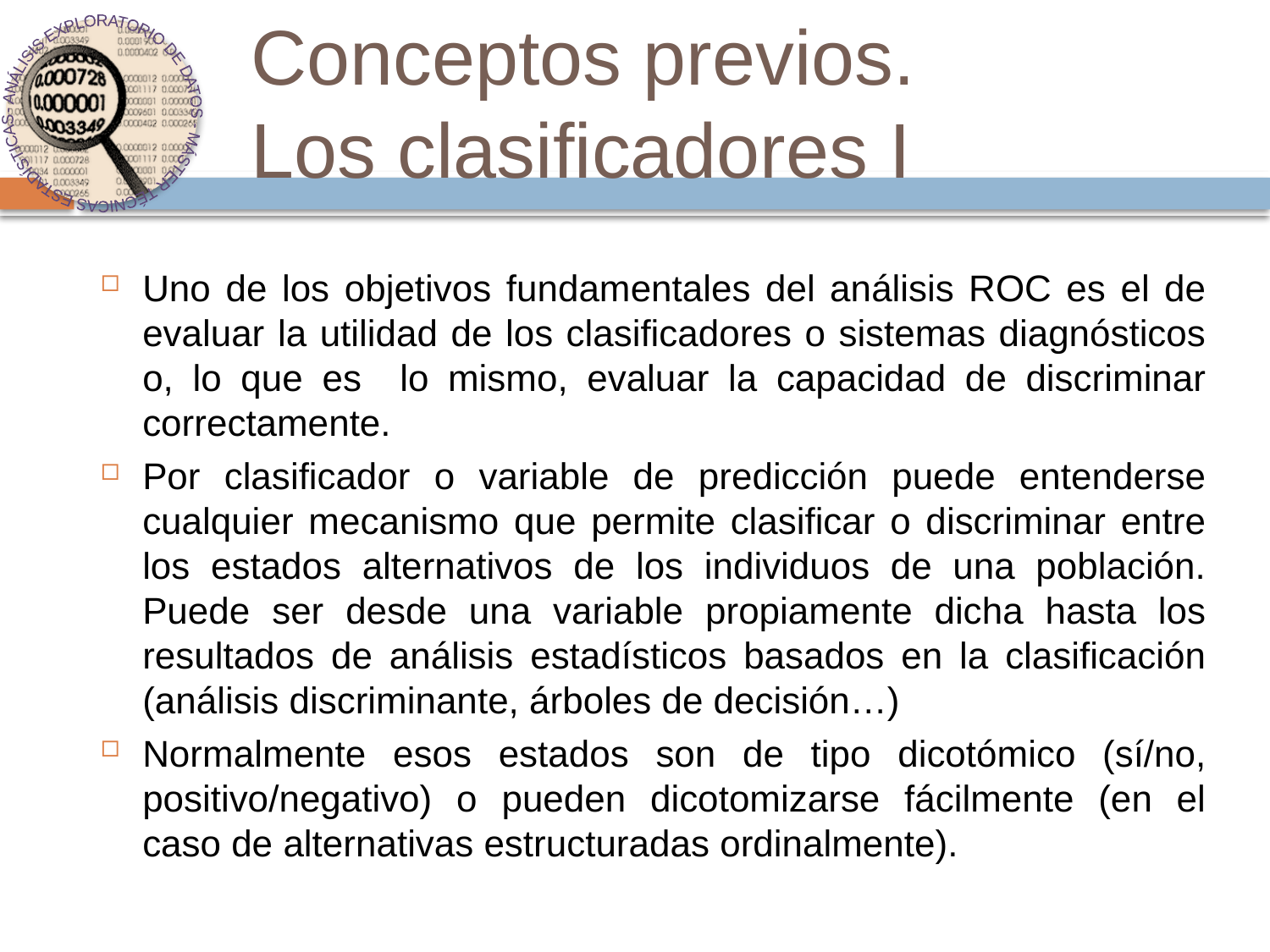

# Conceptos previos. Los clasificadores I
Uno de los objetivos fundamentales del análisis ROC es el de evaluar la utilidad de los clasificadores o sistemas diagnósticos o, lo que es  lo mismo, evaluar la capacidad de discriminar correctamente.
Por clasificador o variable de predicción puede entenderse cualquier mecanismo que permite clasificar o discriminar entre los estados alternativos de los individuos de una población. Puede ser desde una variable propiamente dicha hasta los resultados de análisis estadísticos basados en la clasificación (análisis discriminante, árboles de decisión…)
Normalmente esos estados son de tipo dicotómico (sí/no, positivo/negativo) o pueden dicotomizarse fácilmente (en el caso de alternativas estructuradas ordinalmente).